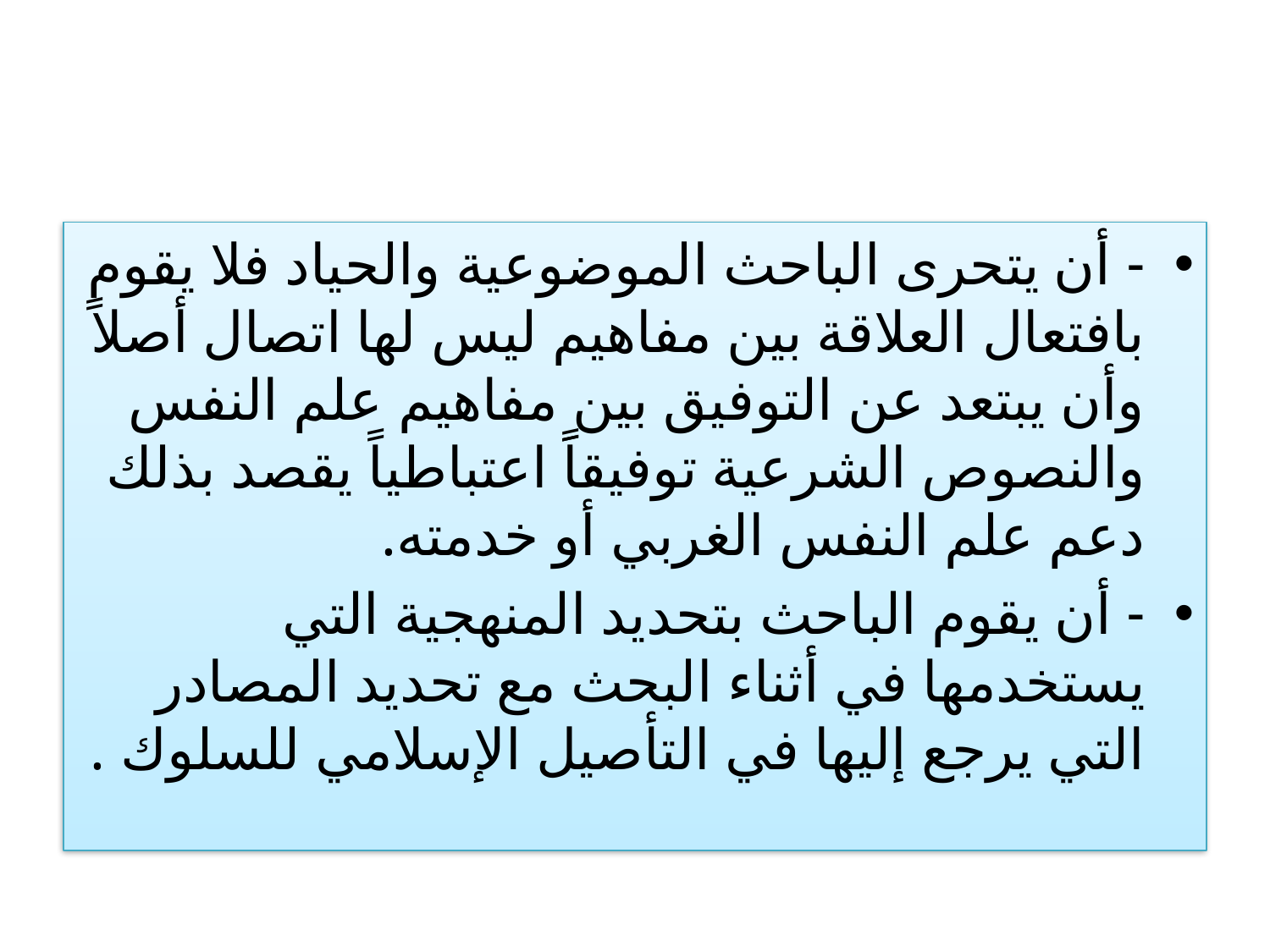

- أن يتحرى الباحث الموضوعية والحياد فلا يقوم بافتعال العلاقة بين مفاهيم ليس لها اتصال أصلاً وأن يبتعد عن التوفيق بين مفاهيم علم النفس والنصوص الشرعية توفيقاًَ اعتباطياً يقصد بذلك دعم علم النفس الغربي أو خدمته.
- أن يقوم الباحث بتحديد المنهجية التي يستخدمها في أثناء البحث مع تحديد المصادر التي يرجع إليها في التأصيل الإسلامي للسلوك .